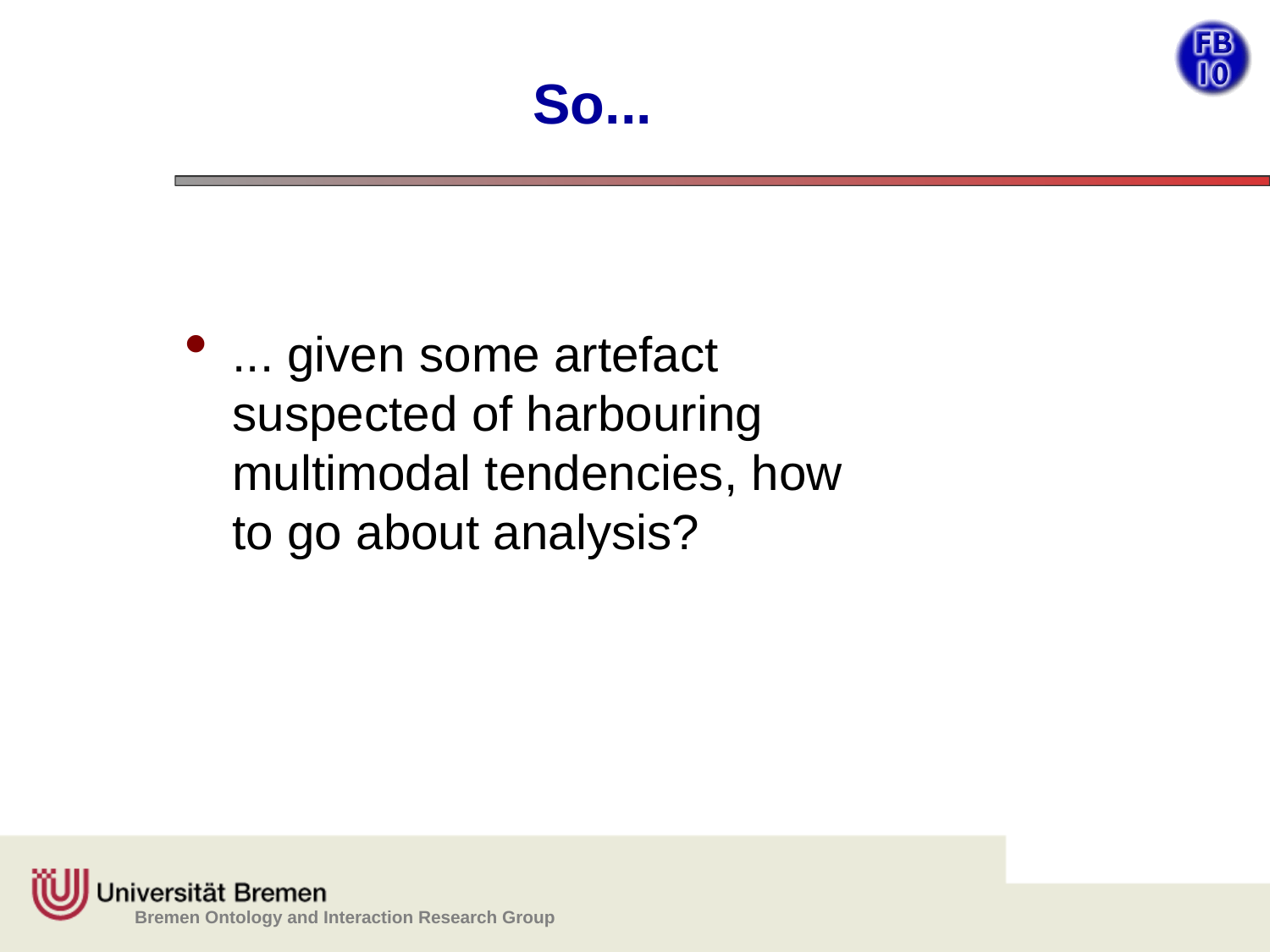

# So...
... given some artefact suspected of harbouring multimodal tendencies, how to go about analysis?